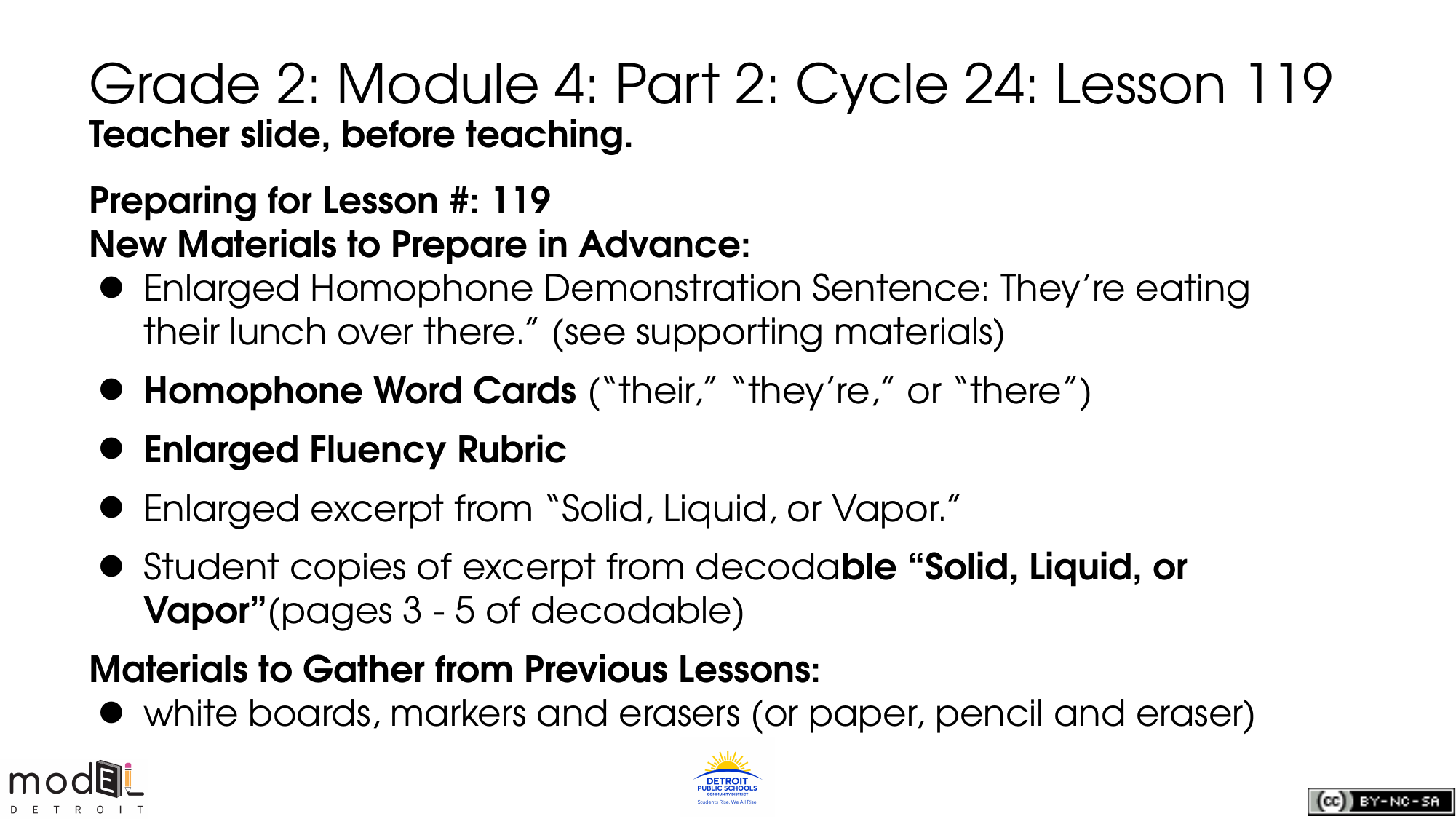

# Grade 2: Module 4: Part 2: Cycle 24: Lesson 119
Teacher slide, before teaching.
Preparing for Lesson #: 119
New Materials to Prepare in Advance:
Enlarged Homophone Demonstration Sentence: They’re eating their lunch over there.” (see supporting materials)
Homophone Word Cards (“their,” “they’re,” or “there”)
Enlarged Fluency Rubric
Enlarged excerpt from “Solid, Liquid, or Vapor.”
Student copies of excerpt from decodable “Solid, Liquid, or Vapor”(pages 3 - 5 of decodable)
Materials to Gather from Previous Lessons:
white boards, markers and erasers (or paper, pencil and eraser)